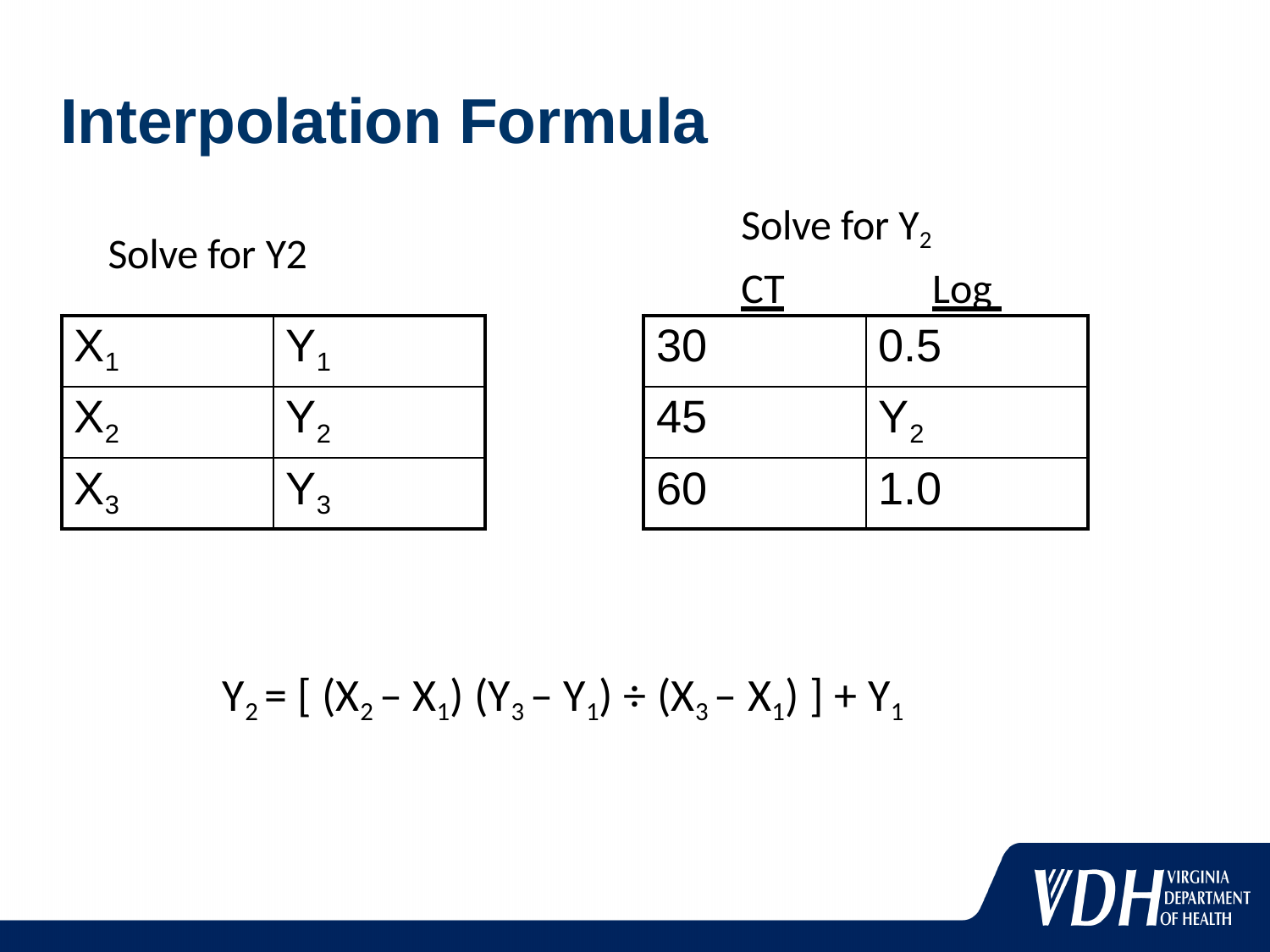

# Interpolation Formula
Solve for Y2                     CT	      Log
Solve for Y2
| X1 | Y1 |
| --- | --- |
| X2 | Y2 |
| X3 | Y3 |
| 30 | 0.5 |
| --- | --- |
| 45 | Y2 |
| 60 | 1.0 |
Y2 = [ (X2 – X1) (Y3 – Y1) ÷ (X3 – X1) ] + Y1